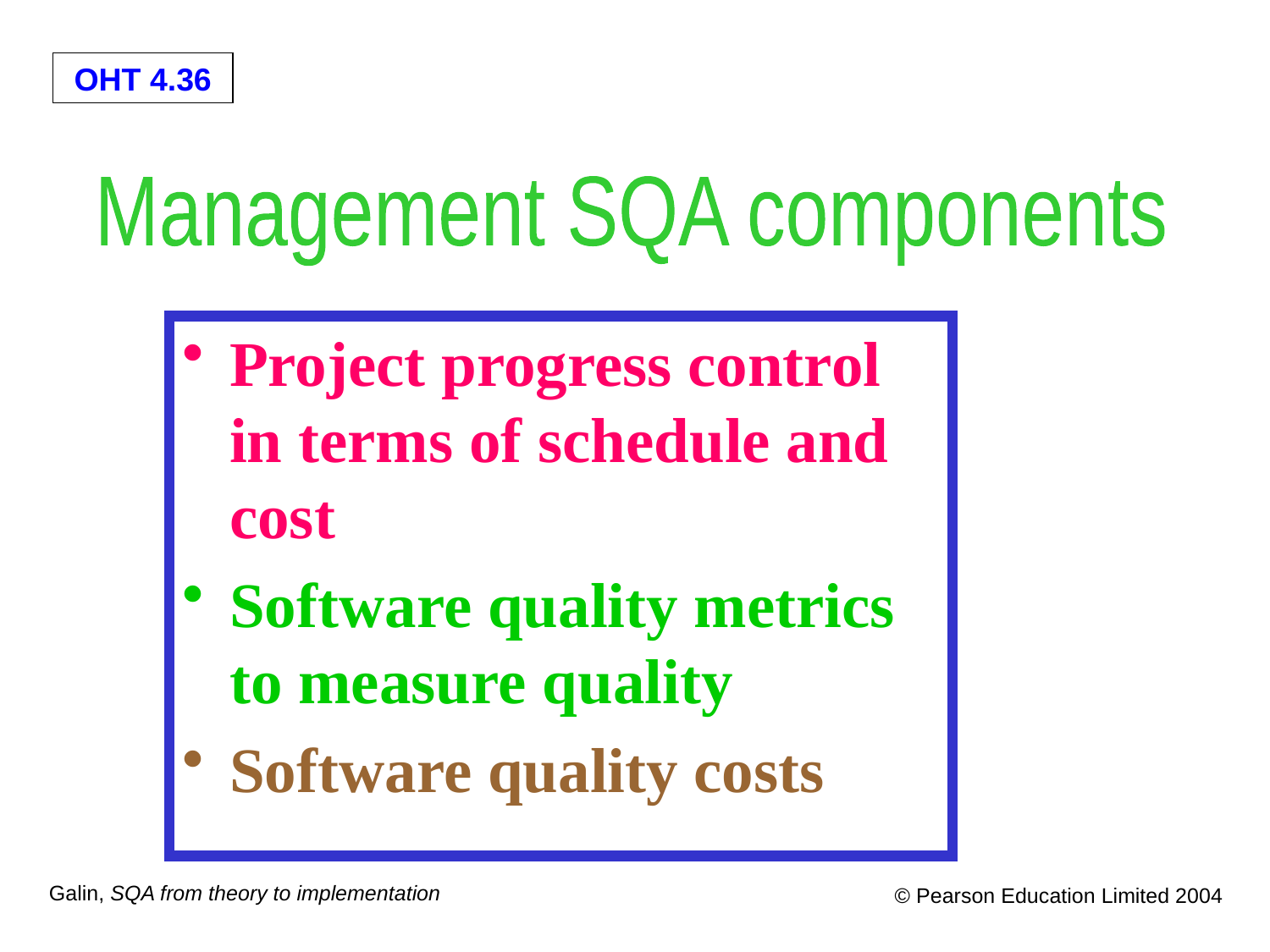

Management SQA components
Project progress control in terms of schedule and cost
Software quality metrics to measure quality
Software quality costs